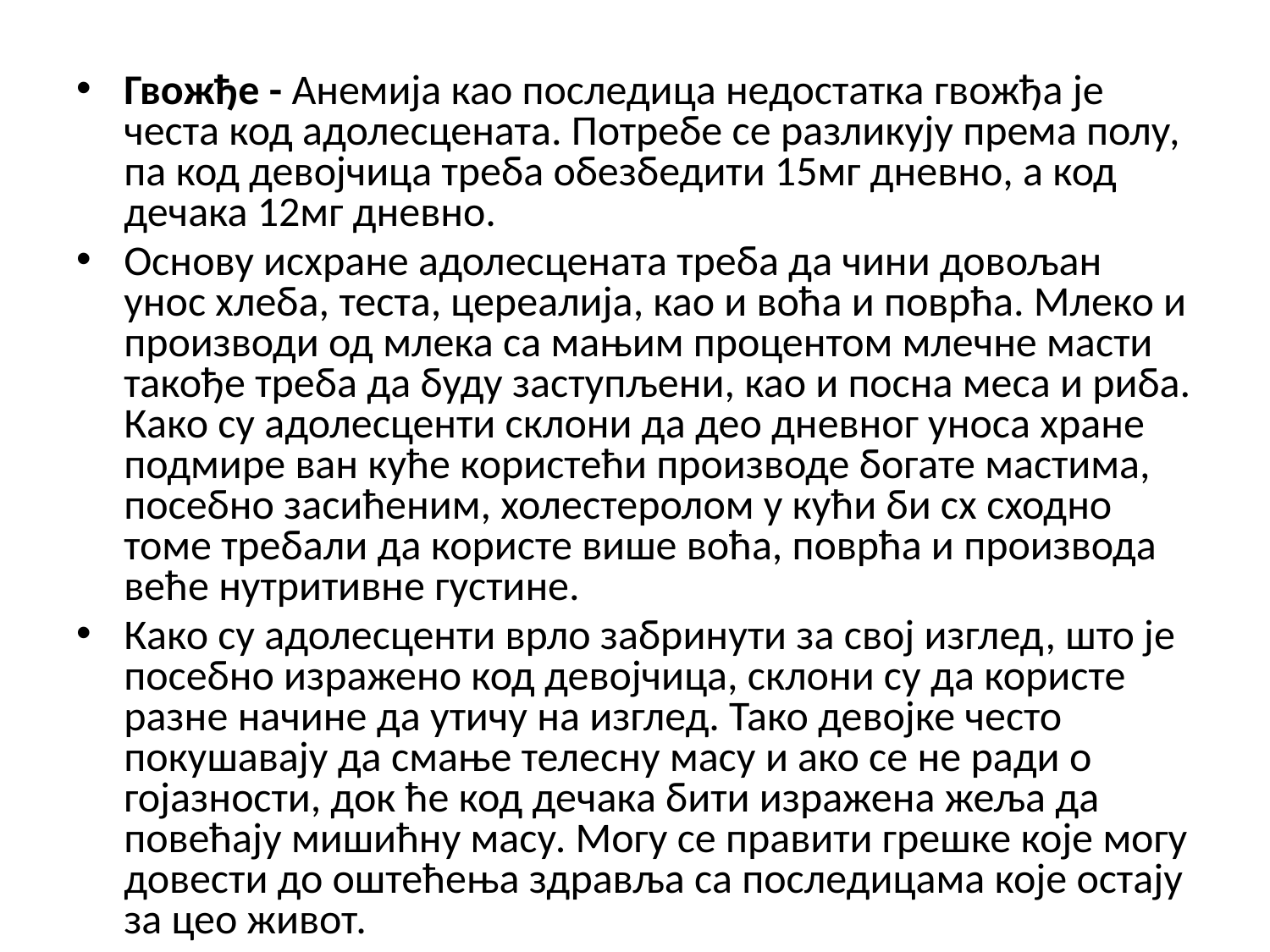

Гвожђе - Анемија као последица недостатка гвожђа је честа код адолесцената. Потребе се разликују према полу, па код девојчица треба обезбедити 15мг дневно, а код дечака 12мг дневно.
Основу исхране адолесцената треба да чини довољан унос хлеба, теста, цереалија, као и воћа и поврћа. Млеко и производи од млека са мањим процентом млечне масти такође треба да буду заступљени, као и посна меса и риба. Како су адолесценти склони да део дневног уноса хране подмире ван куће користећи производе богате мастима, посебно засићеним, холестеролом у кући би сх сходно томе требали да користе више воћа, поврћа и производа веће нутритивне густине.
Како су адолесценти врло забринути за свој изглед, што је посебно изражено код девојчица, склони су да користе разне начине да утичу на изглед. Тако девојке често покушавају да смање телесну масу и ако се не ради о гојазности, док ће код дечака бити изражена жеља да повећају мишићну масу. Могу се правити грешке које могу довести до оштећења здравља са последицама које остају за цео живот.